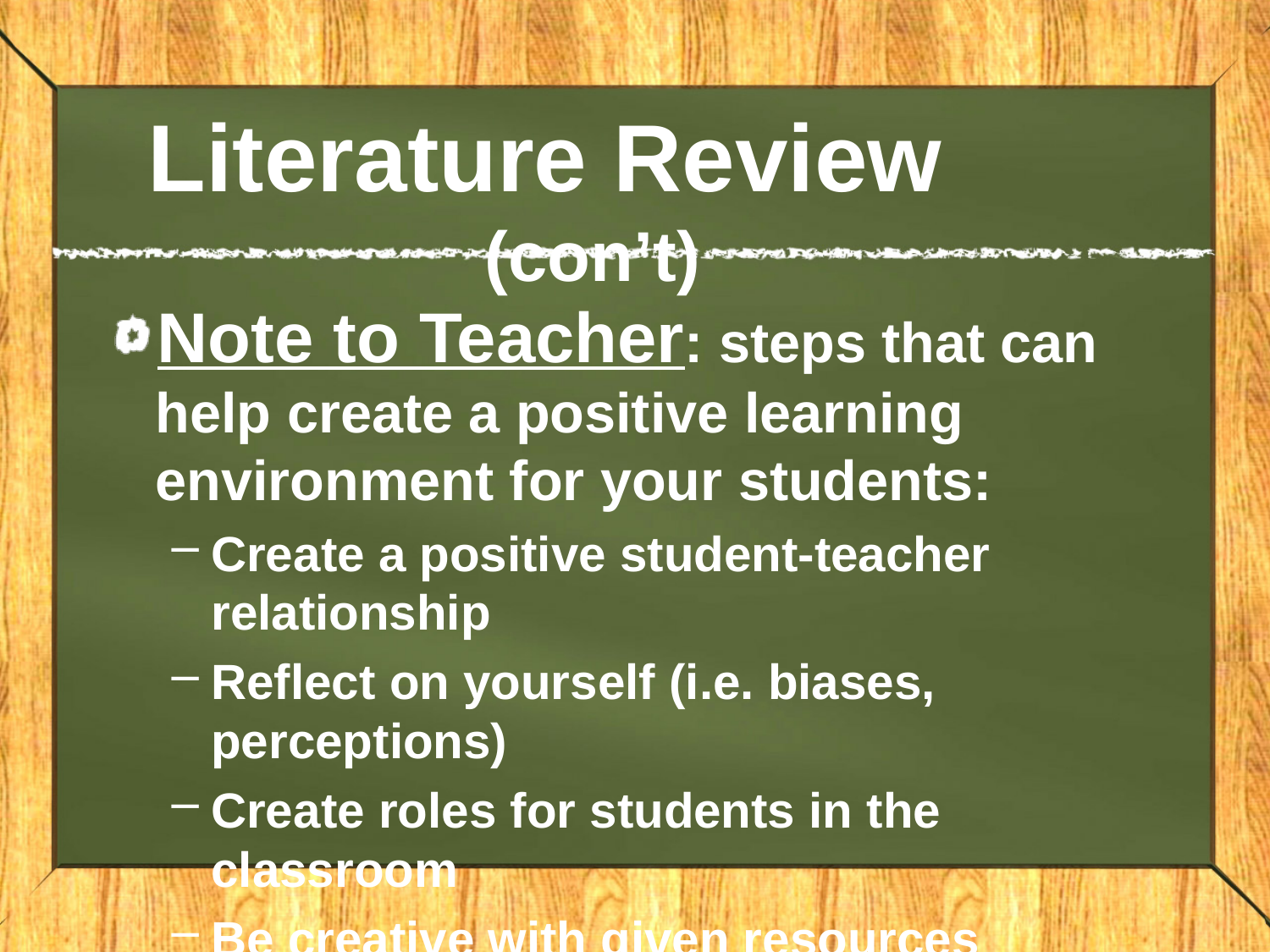

# Literature Review	(con’t)
Note to Teacher: steps that can help create a positive learning environment for your students:
Create a positive student-teacher relationship
Reflect on yourself (i.e. biases, perceptions)
Create roles for students in the classroom
Be creative with given resources
(Regan, 2009).